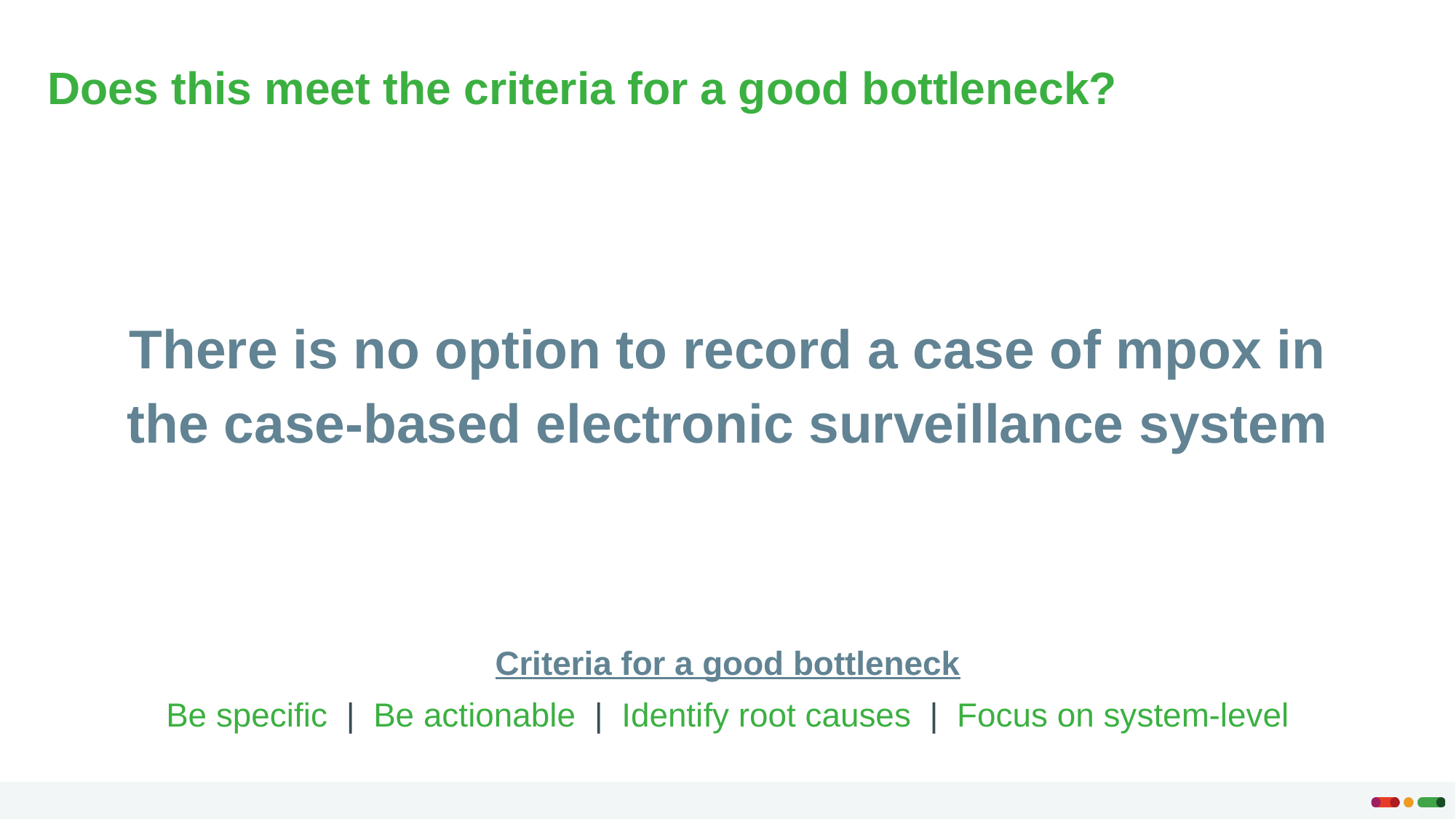

Does this meet the criteria for a good bottleneck?
There is no option to record a case of mpox in the case-based electronic surveillance system
Criteria for a good bottleneck
Be specific  |  Be actionable  |  Identify root causes  |  Focus on system-level